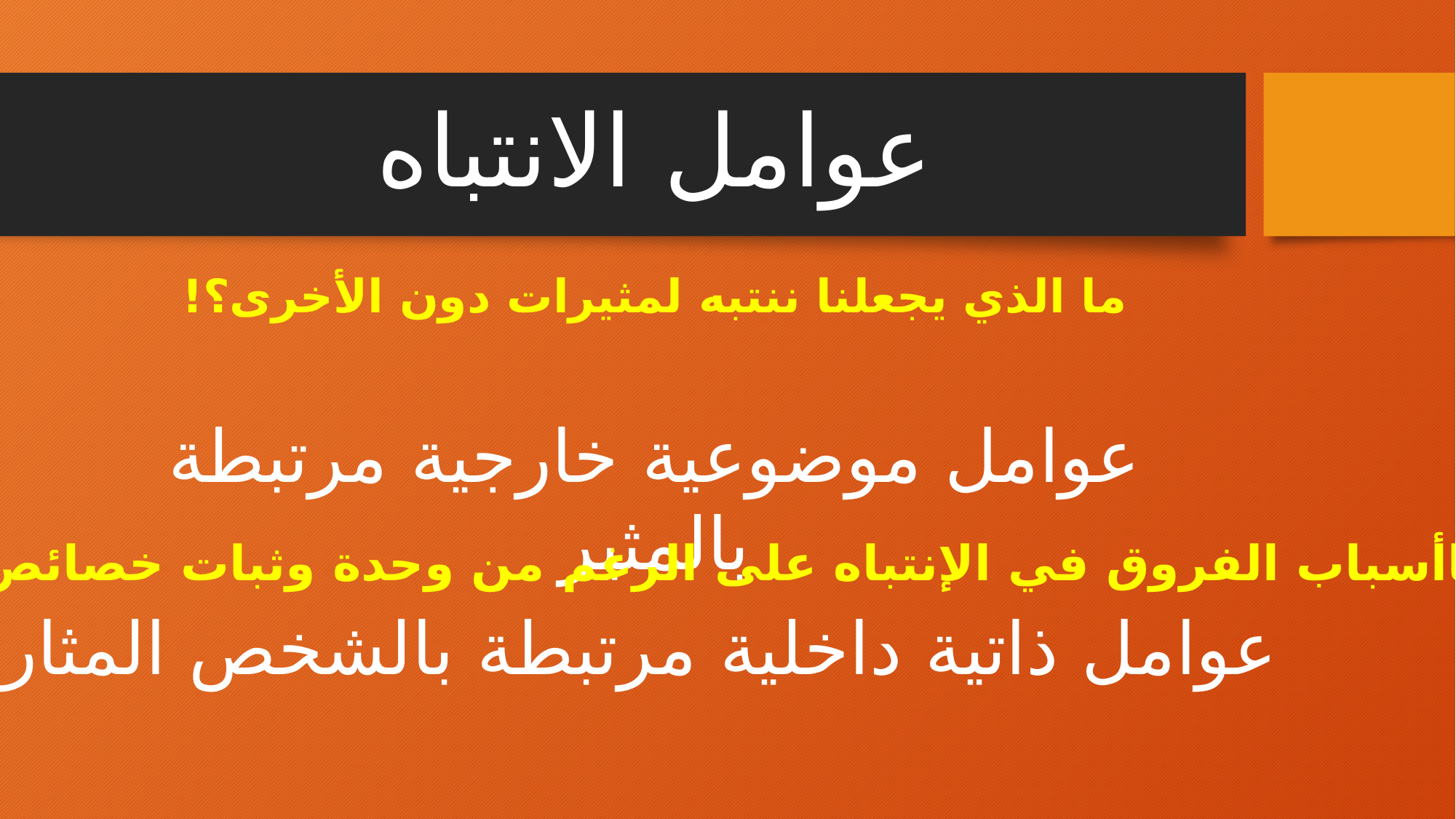

# عوامل الانتباه
ما الذي يجعلنا ننتبه لمثيرات دون الأخرى؟!
عوامل موضوعية خارجية مرتبطة بالمثير
ماأسباب الفروق في الإنتباه على الرغم من وحدة وثبات خصائص المثير؟!
عوامل ذاتية داخلية مرتبطة بالشخص المثار